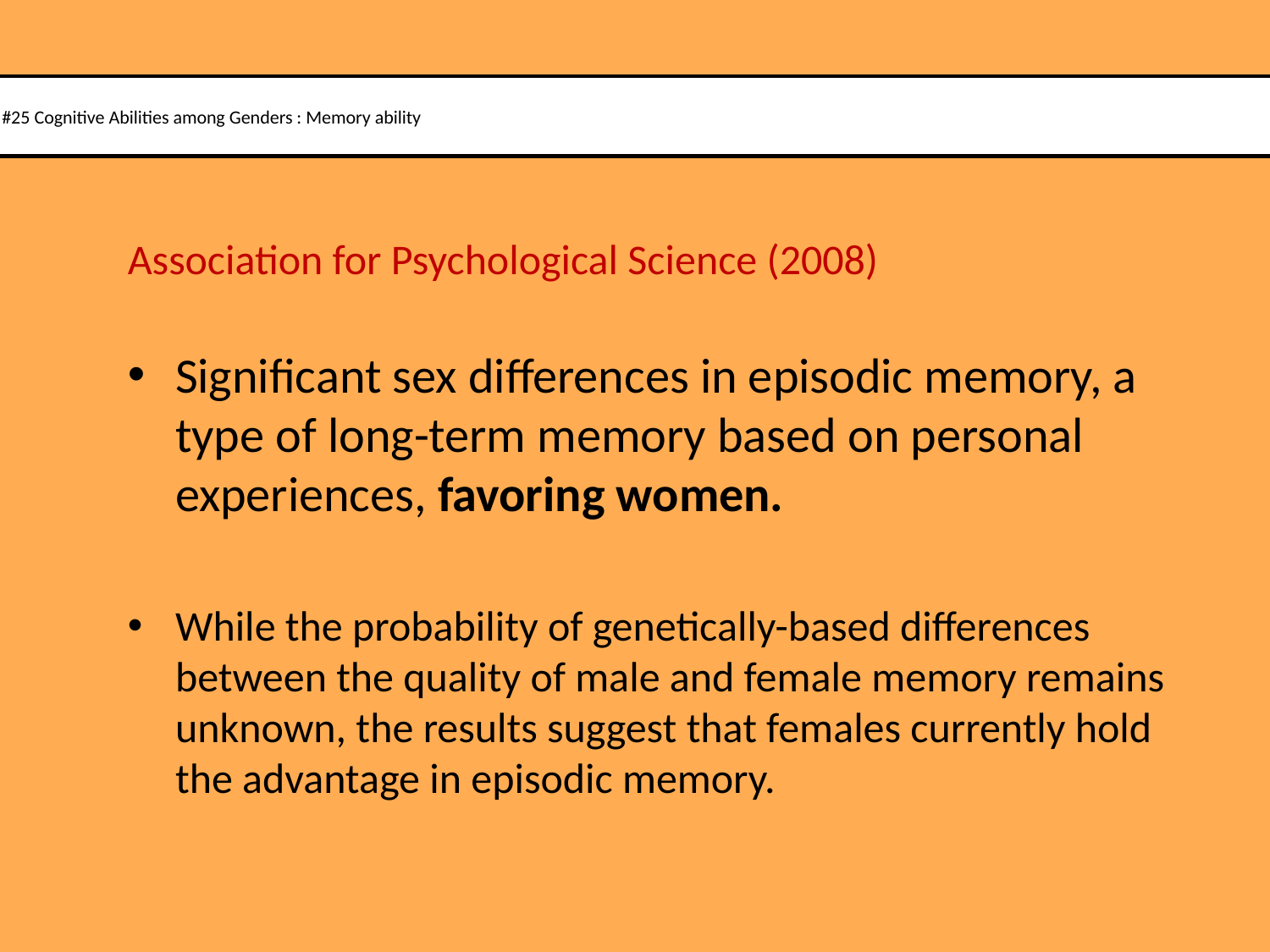

# #25 Cognitive Abilities among Genders : Memory ability
Association for Psychological Science (2008)
Significant sex differences in episodic memory, a type of long-term memory based on personal experiences, favoring women.

While the probability of genetically-based differences between the quality of male and female memory remains unknown, the results suggest that females currently hold the advantage in episodic memory.